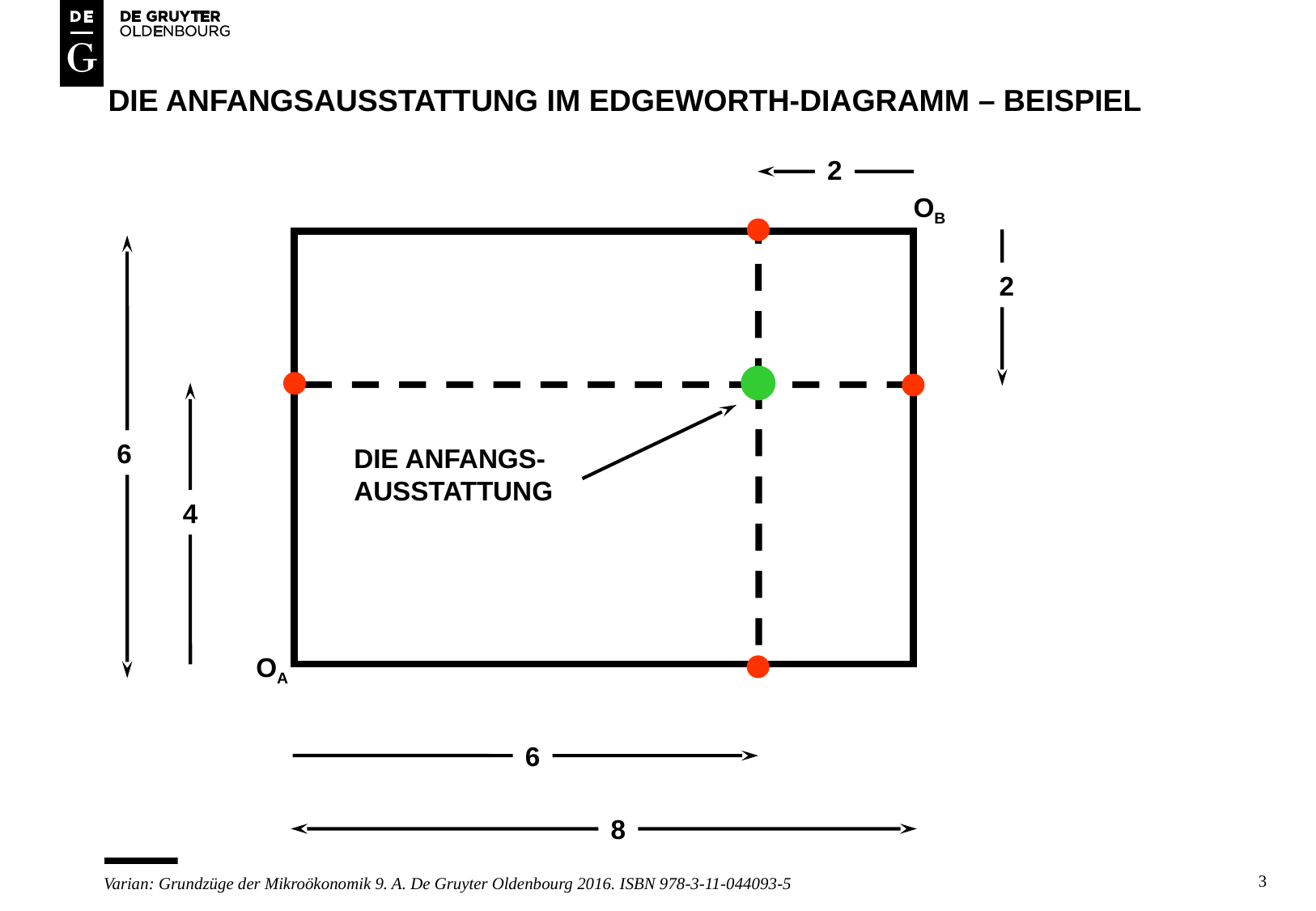

# Die anfangsausstattung im edgeworth-diagramm – beispiel

2

OB

2

6
DIE ANFANGS-
AUSSTATTUNG
4
OA

6

8

3
Varian: Grundzüge der Mikroökonomik 9. A. De Gruyter Oldenbourg 2016. ISBN 978-3-11-044093-5